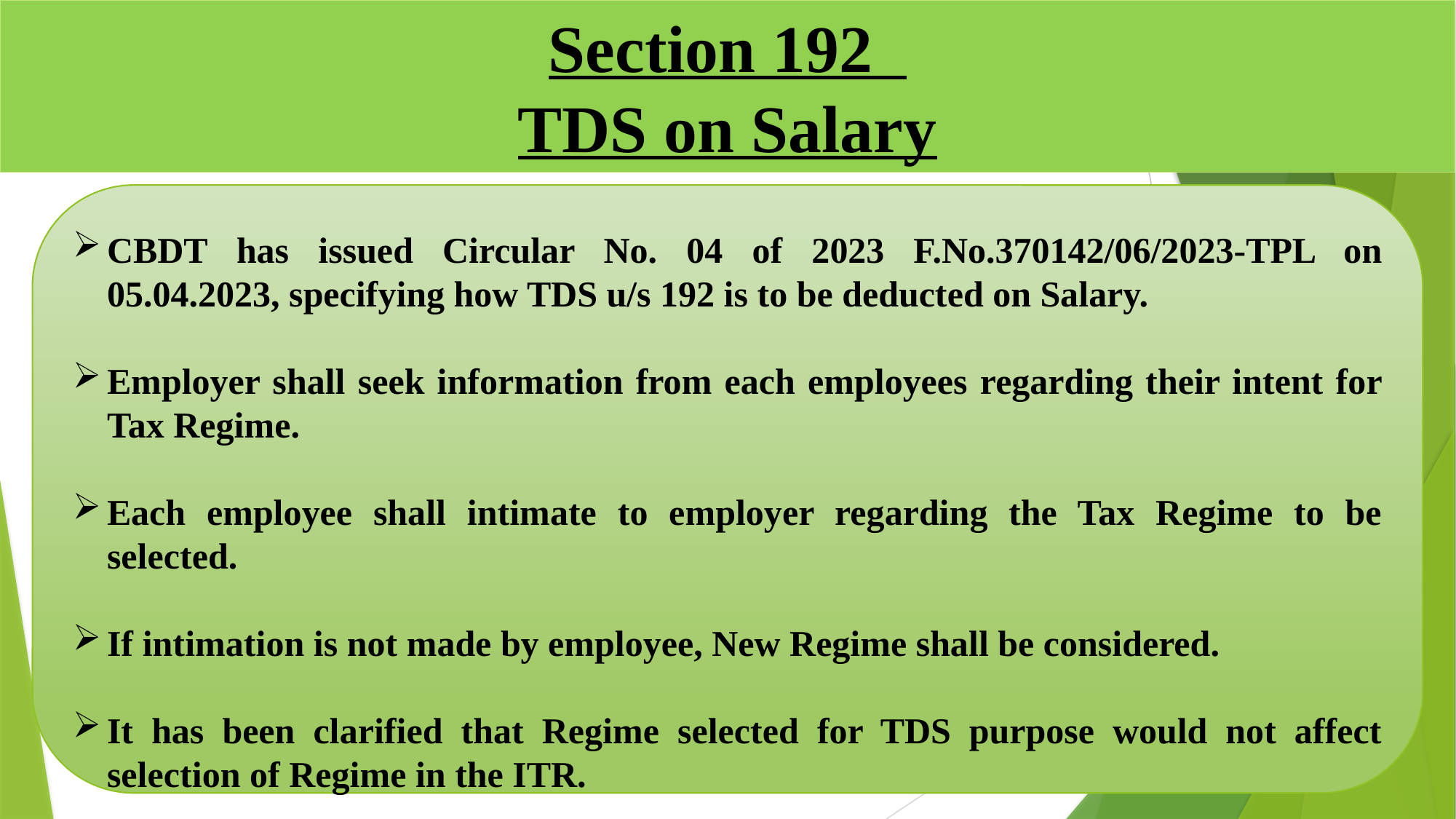

# Section 192 TDS on Salary

CBDT has issued Circular No. 04 of 2023 F.No.370142/06/2023-TPL on 05.04.2023, specifying how TDS u/s 192 is to be deducted on Salary.

Employer shall seek information from each employees regarding their intent for Tax Regime.

Each employee shall intimate to employer regarding the Tax Regime to be selected.

If intimation is not made by employee, New Regime shall be considered.

It has been clarified that Regime selected for TDS purpose would not affect selection of Regime in the ITR.